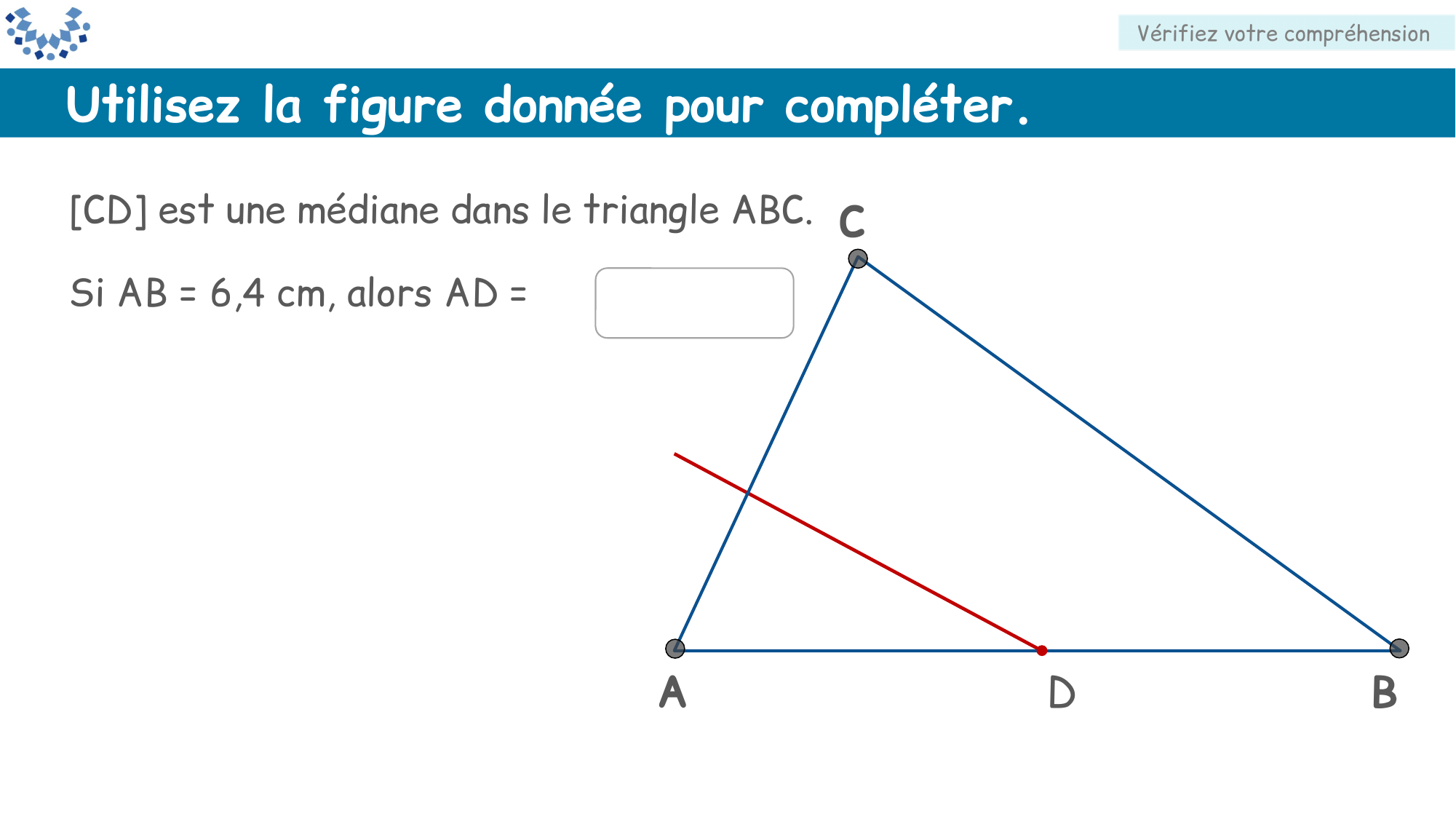

Vérifiez votre compréhension
Utilisez la figure donnée pour compléter.
[CD] est une médiane dans le triangle ABC.
Si AB = 6,4 cm, alors AD =

C

A
D
B